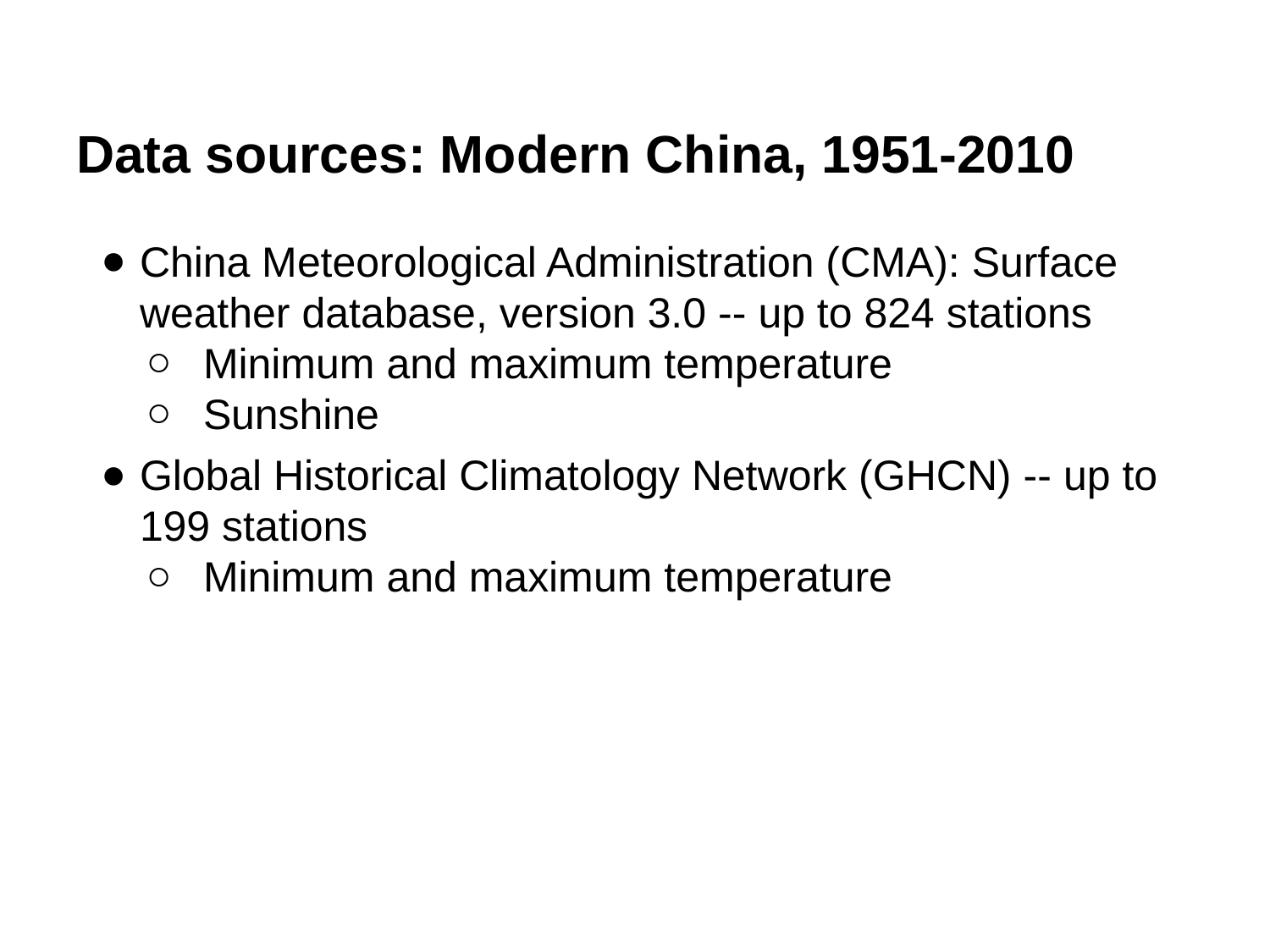

# Data sources: Modern China, 1951-2010
China Meteorological Administration (CMA): Surface weather database, version 3.0 -- up to 824 stations
Minimum and maximum temperature
Sunshine
Global Historical Climatology Network (GHCN) -- up to 199 stations
Minimum and maximum temperature